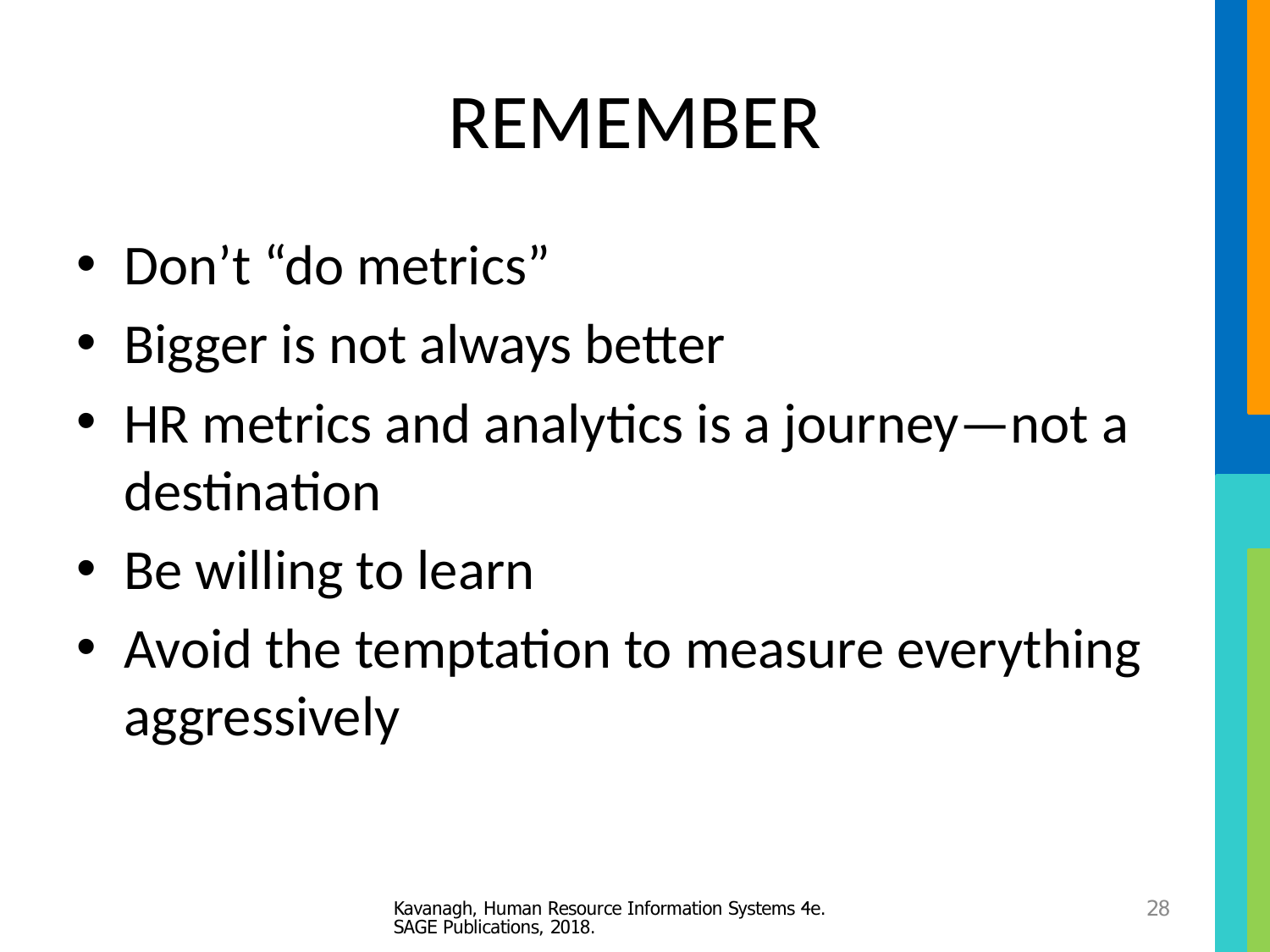

# REMEMBER
Don’t “do metrics”
Bigger is not always better
HR metrics and analytics is a journey—not a destination
Be willing to learn
Avoid the temptation to measure everything aggressively
Kavanagh, Human Resource Information Systems 4e. SAGE Publications, 2018.
28